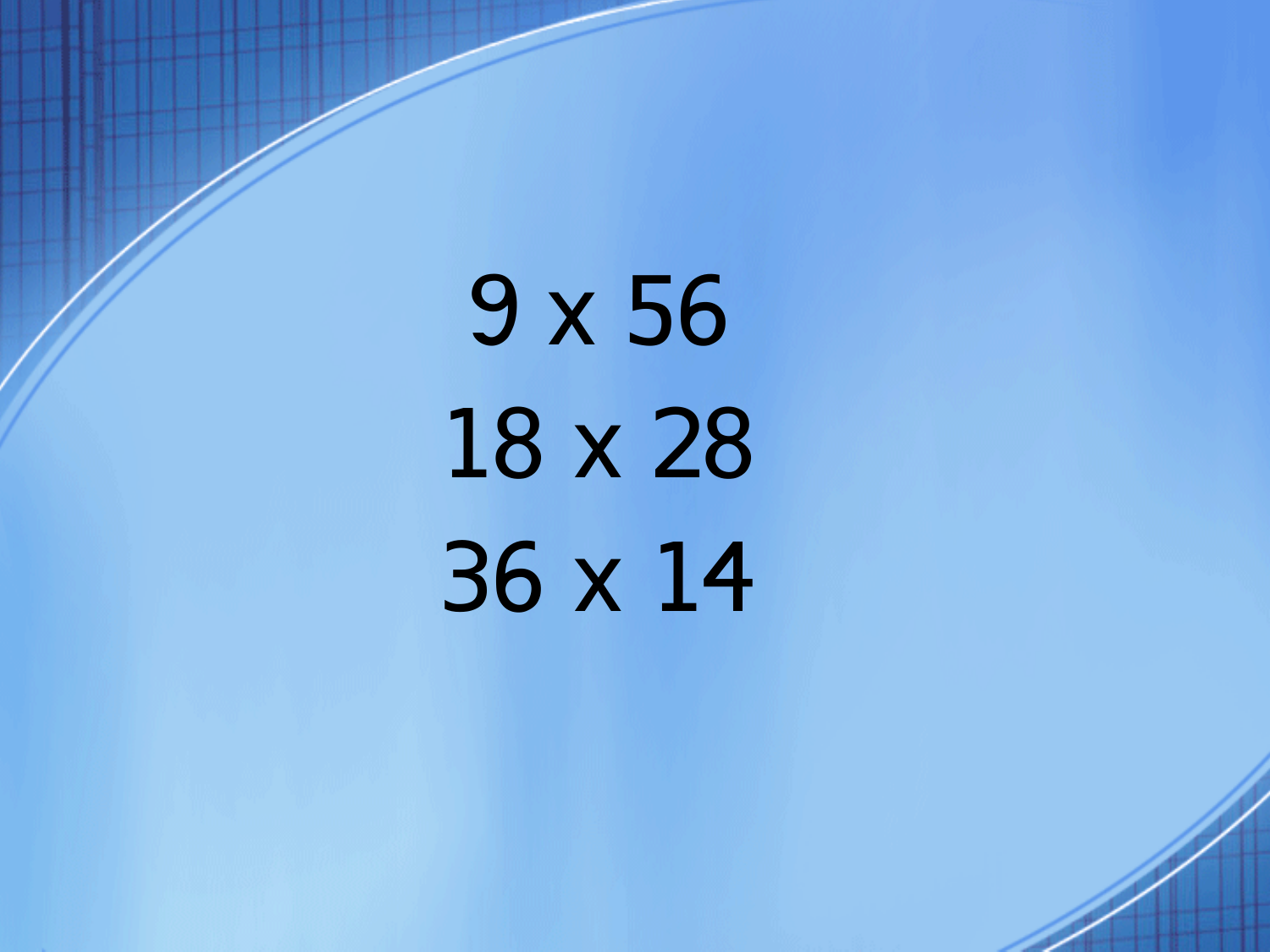

9 x 56
18 x 28
36 x 14